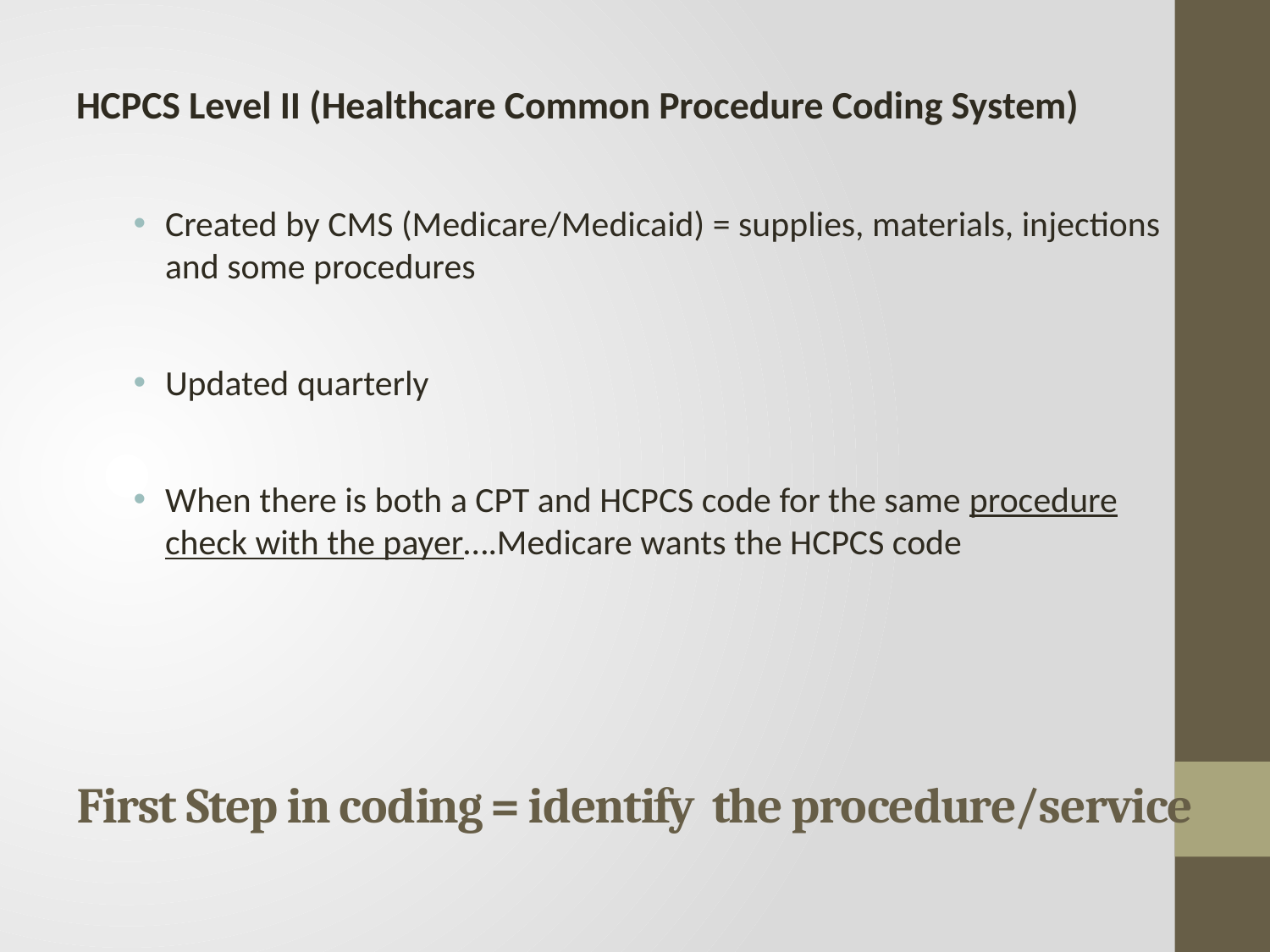

HCPCS Level II (Healthcare Common Procedure Coding System)

Created by CMS (Medicare/Medicaid) = supplies, materials, injections and some procedures

Updated quarterly

When there is both a CPT and HCPCS code for the same procedure check with the payer….Medicare wants the HCPCS code

# First Step in coding = identify  the procedure/service